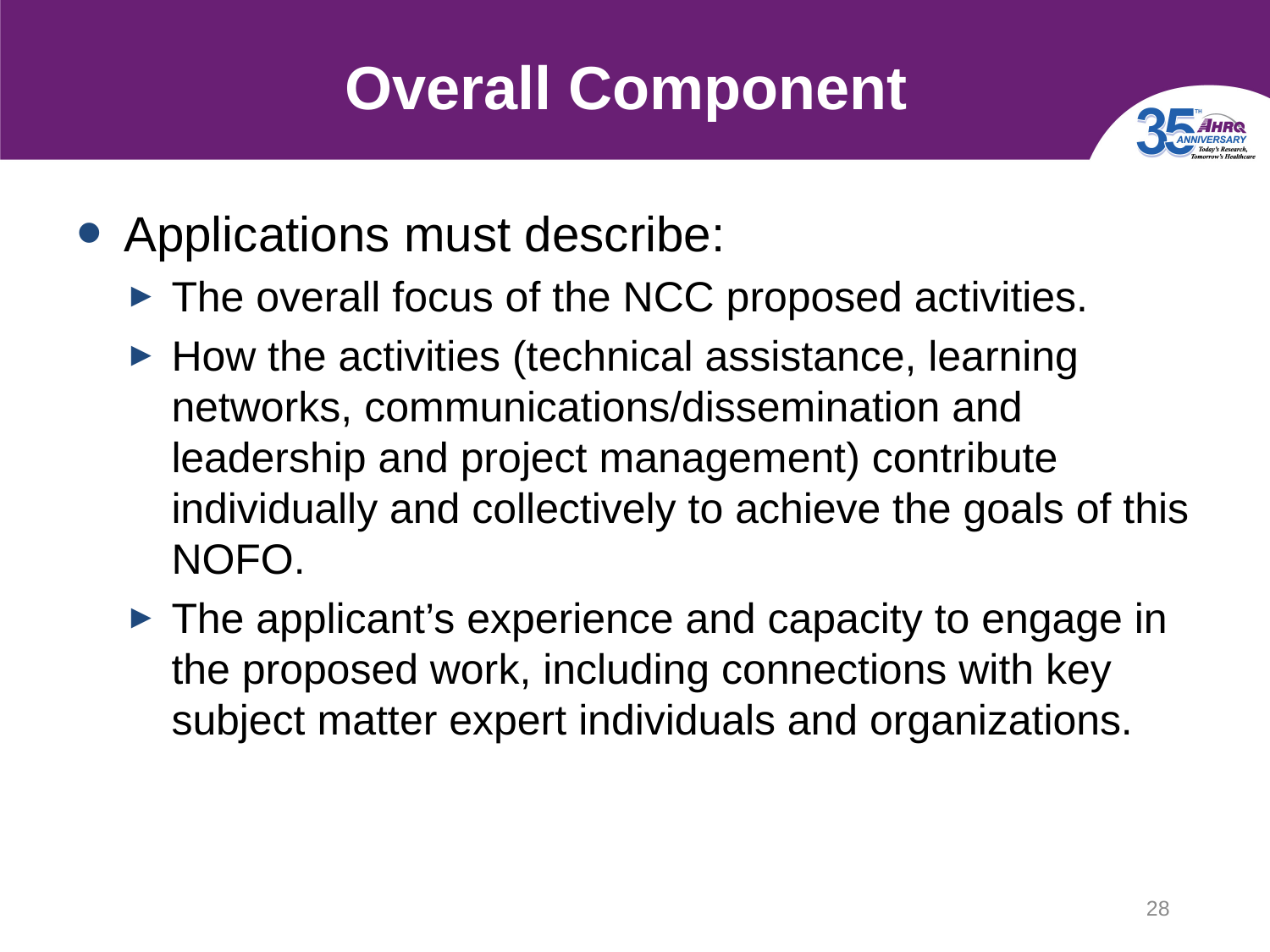

# Overall Component
Applications must describe:
The overall focus of the NCC proposed activities.
How the activities (technical assistance, learning networks, communications/dissemination and leadership and project management) contribute individually and collectively to achieve the goals of this NOFO.
The applicant’s experience and capacity to engage in the proposed work, including connections with key subject matter expert individuals and organizations.
28